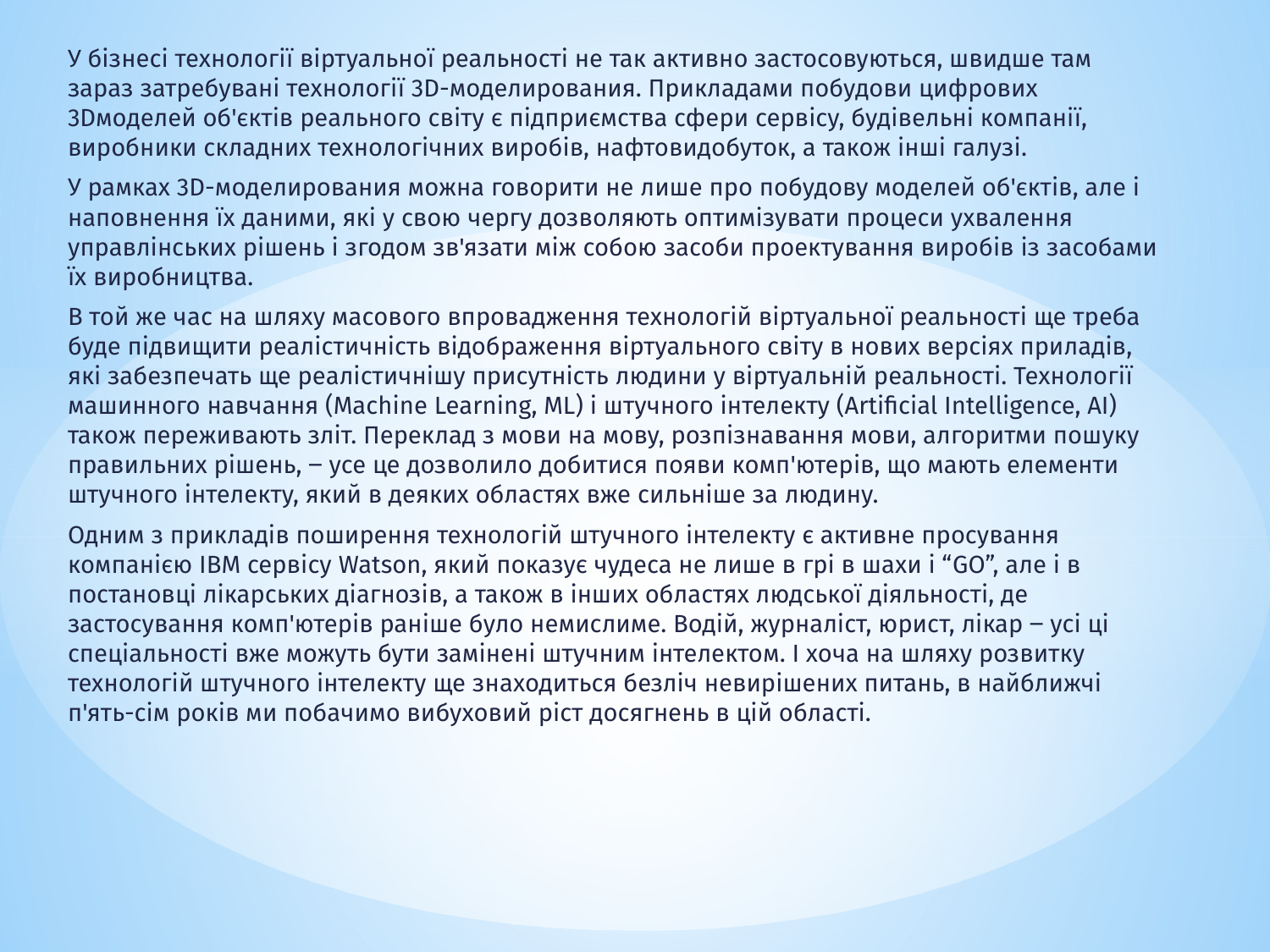

У бізнесі технології віртуальної реальності не так активно застосовуються, швидше там зараз затребувані технології 3D-моделирования. Прикладами побудови цифрових 3Dмоделей об'єктів реального світу є підприємства сфери сервісу, будівельні компанії, виробники складних технологічних виробів, нафтовидобуток, а також інші галузі.
У рамках 3D-моделирования можна говорити не лише про побудову моделей об'єктів, але і наповнення їх даними, які у свою чергу дозволяють оптимізувати процеси ухвалення управлінських рішень і згодом зв'язати між собою засоби проектування виробів із засобами їх виробництва.
В той же час на шляху масового впровадження технологій віртуальної реальності ще треба буде підвищити реалістичність відображення віртуального світу в нових версіях приладів, які забезпечать ще реалістичнішу присутність людини у віртуальній реальності. Технології машинного навчання (Machine Learning, ML) і штучного інтелекту (Artificial Intelligence, AI) також переживають зліт. Переклад з мови на мову, розпізнавання мови, алгоритми пошуку правильних рішень, ‒ усе це дозволило добитися появи комп'ютерів, що мають елементи штучного інтелекту, який в деяких областях вже сильніше за людину.
Одним з прикладів поширення технологій штучного інтелекту є активне просування компанією IBM сервісу Watson, який показує чудеса не лише в грі в шахи і “GO”, але і в постановці лікарських діагнозів, а також в інших областях людської діяльності, де застосування комп'ютерів раніше було немислиме. Водій, журналіст, юрист, лікар ‒ усі ці спеціальності вже можуть бути замінені штучним інтелектом. І хоча на шляху розвитку технологій штучного інтелекту ще знаходиться безліч невирішених питань, в найближчі п'ять-сім років ми побачимо вибуховий ріст досягнень в цій області.